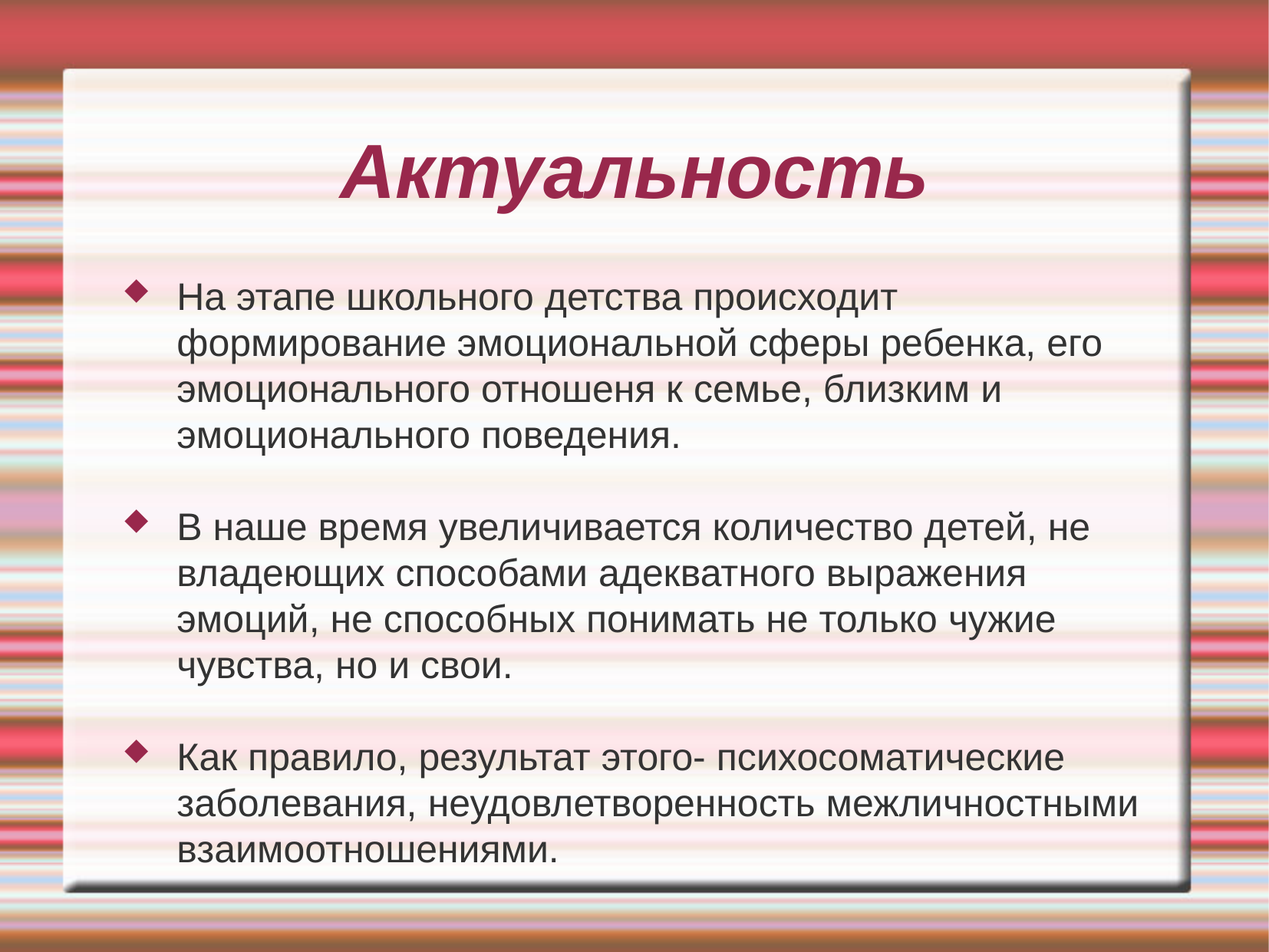

Актуальность
На этапе школьного детства происходит формирование эмоциональной сферы ребенка, его эмоционального отношеня к семье, близким и эмоционального поведения.

В наше время увеличивается количество детей, не владеющих способами адекватного выражения эмоций, не способных понимать не только чужие чувства, но и свои.

Как правило, результат этого- психосоматические заболевания, неудовлетворенность межличностными взаимоотношениями.